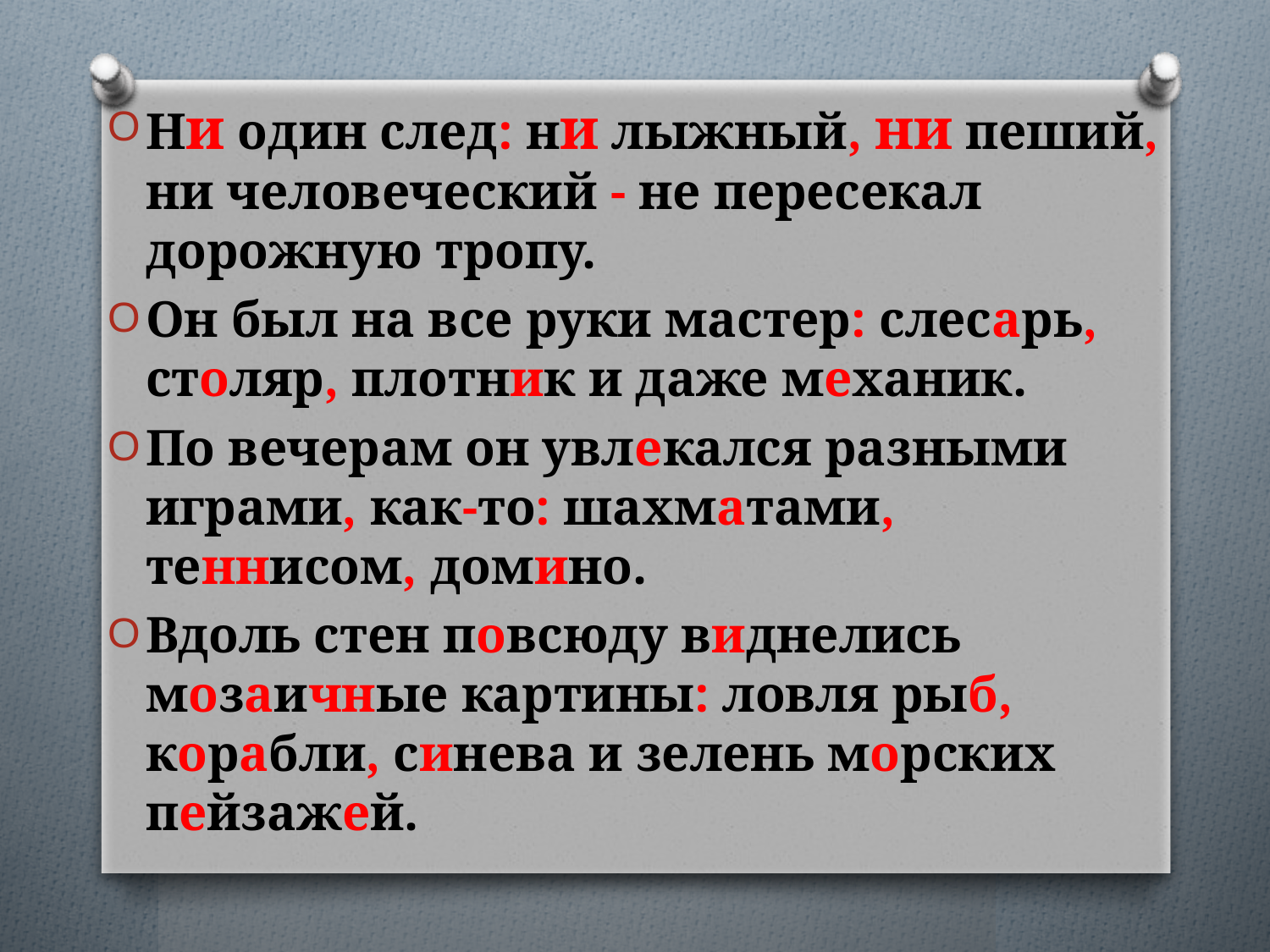

Ни один след: ни лыжный, ни пеший, ни человеческий - не пересекал дорожную тропу.
Он был на все руки мастер: слесарь, столяр, плотник и даже механик.
По вечерам он увлекался разными играми, как-то: шахматами, теннисом, домино.
Вдоль стен повсюду виднелись мозаичные картины: ловля рыб, корабли, синева и зелень морских пейзажей.